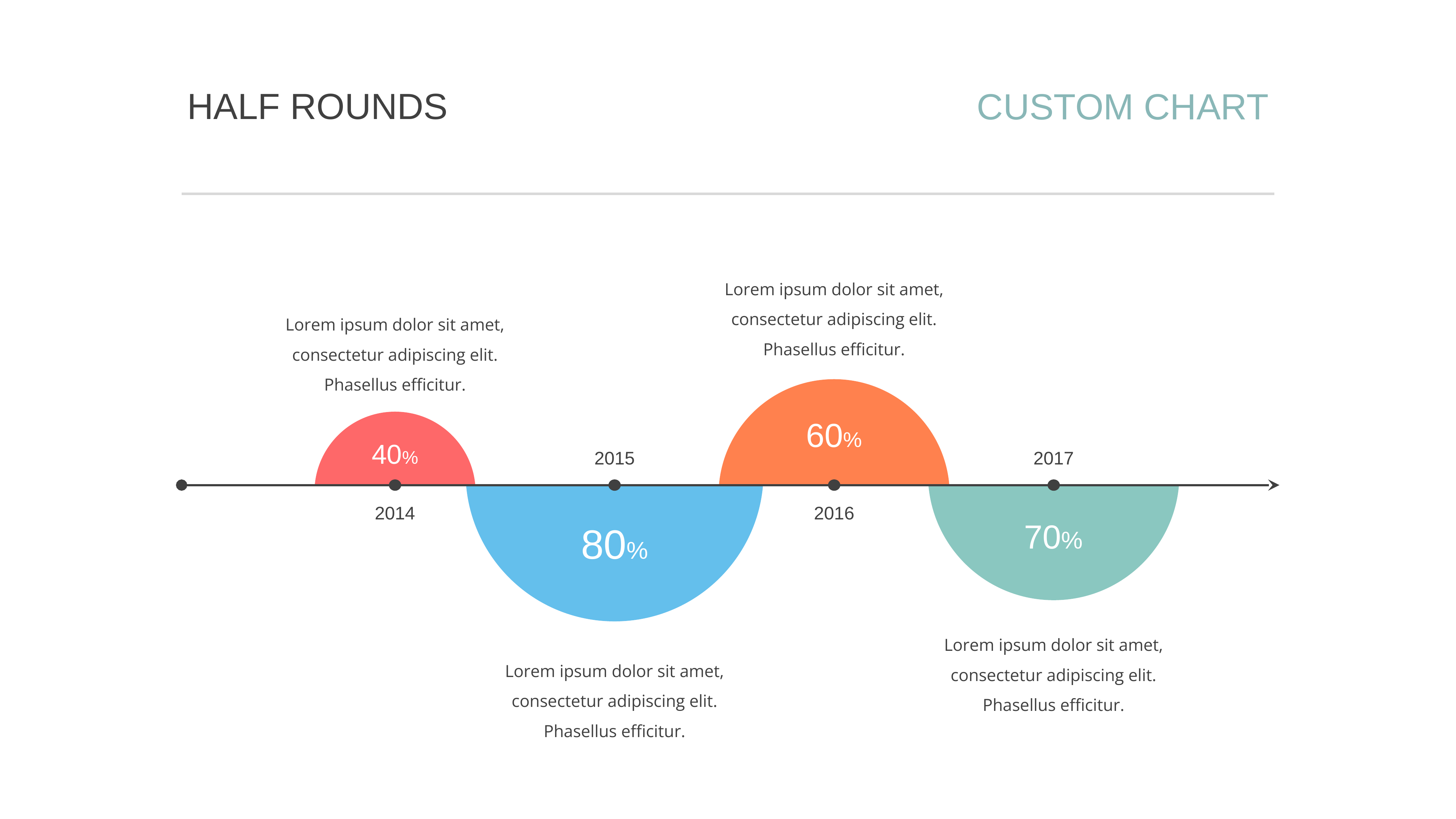

HALF ROUNDS
CUSTOM CHART
Lorem ipsum dolor sit amet, consectetur adipiscing elit. Phasellus efficitur.
Lorem ipsum dolor sit amet, consectetur adipiscing elit. Phasellus efficitur.

60%

40%
2015
2017

2014
2016
70%
80%
Lorem ipsum dolor sit amet, consectetur adipiscing elit. Phasellus efficitur.
Lorem ipsum dolor sit amet, consectetur adipiscing elit. Phasellus efficitur.